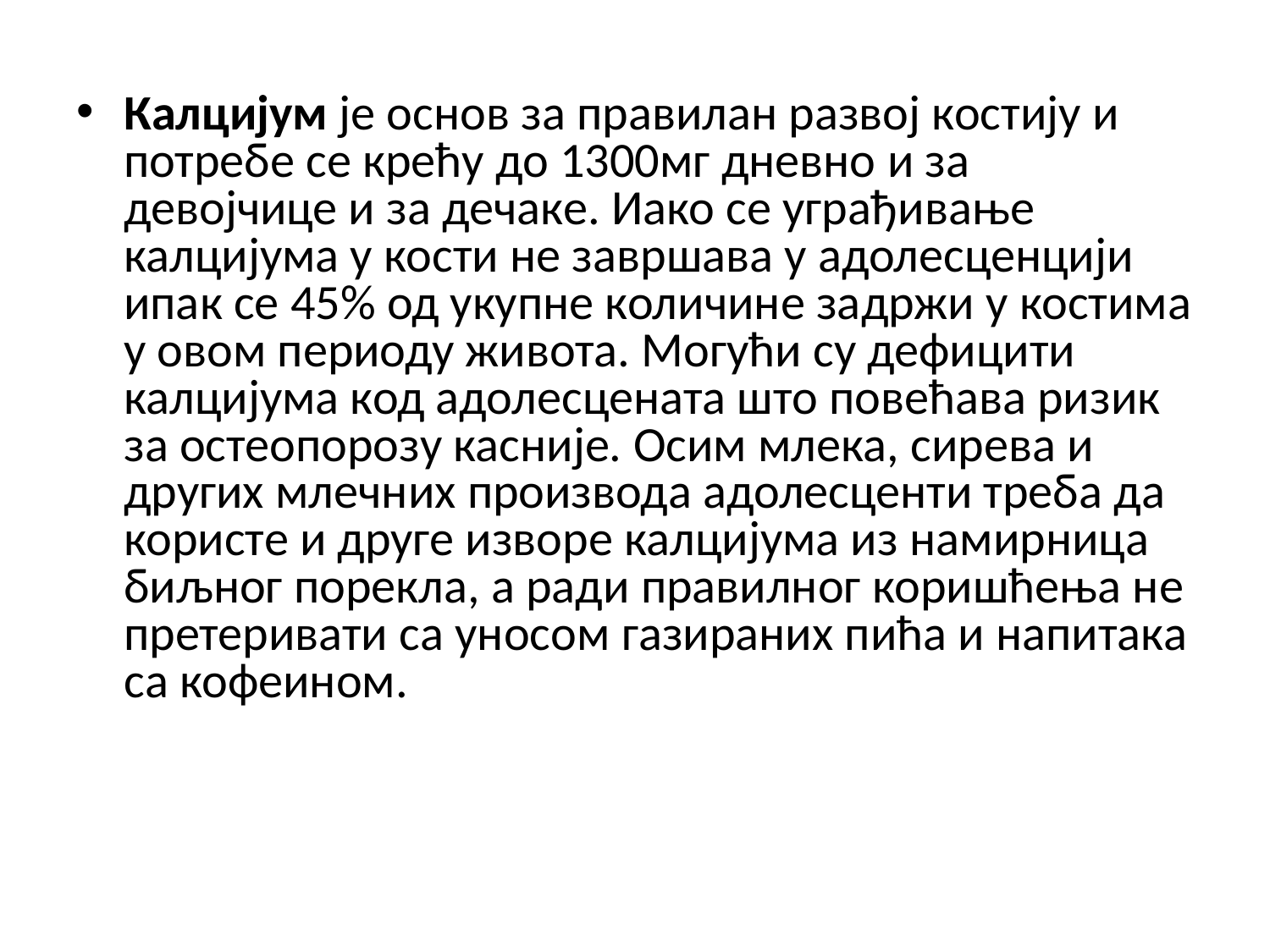

Калцијум је основ за правилан развој костију и потребе се крећу до 1300мг дневно и за девојчице и за дечаке. Иако се уграђивање калцијума у кости не завршава у адолесценцији ипак се 45% од укупне количине задржи у костима у овом периоду живота. Могући су дефицити калцијума код адолесцената што повећава ризик за остеопорозу касније. Осим млека, сирева и других млечних производа адолесценти треба да користе и друге изворе калцијума из намирница биљног порекла, а ради правилног коришћења не претеривати са уносом газираних пића и напитака са кофеином.